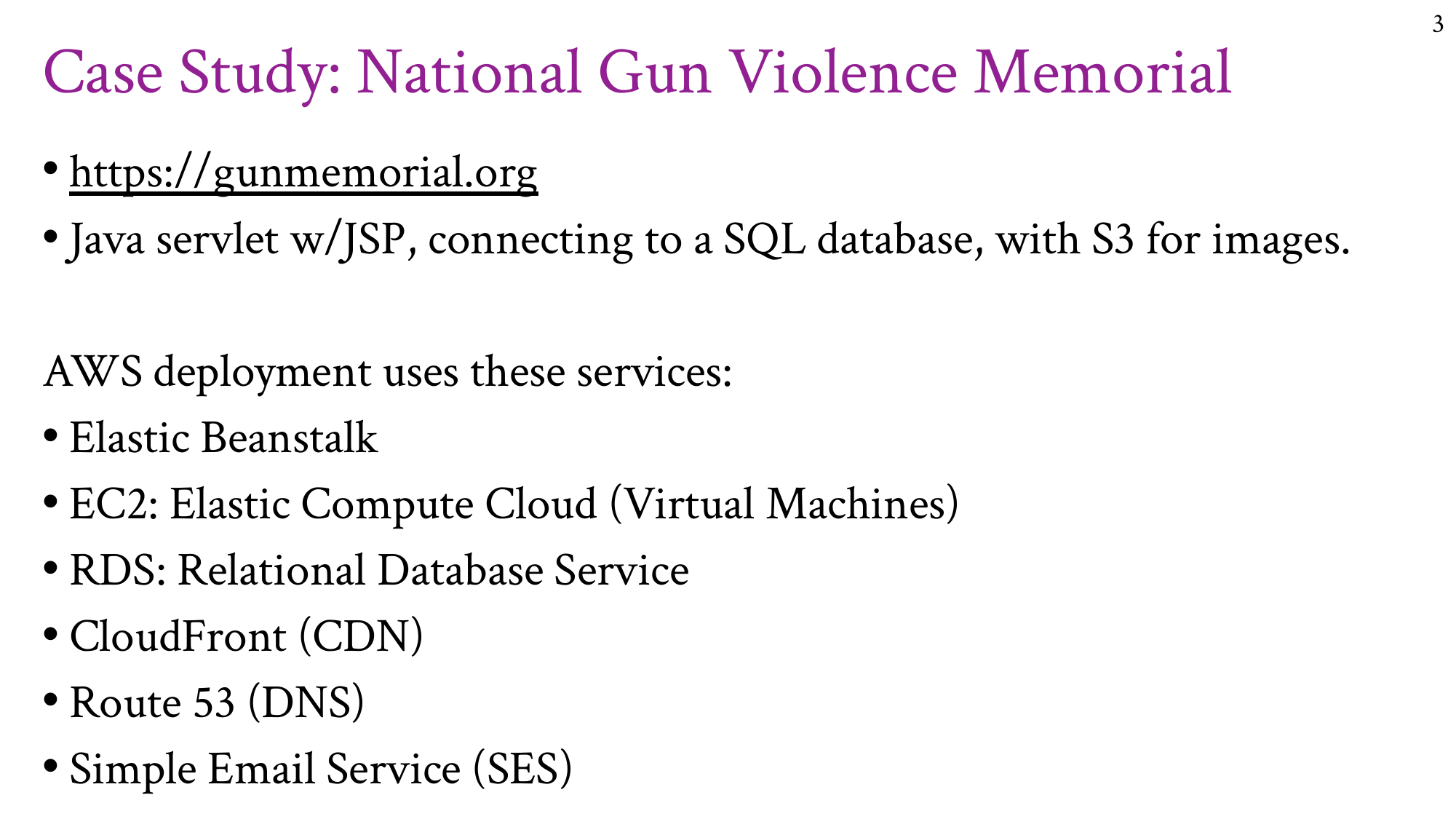

# Case Study: National Gun Violence Memorial
https://gunmemorial.org
Java servlet w/JSP, connecting to a SQL database, with S3 for images.

AWS deployment uses these services:
Elastic Beanstalk
EC2: Elastic Compute Cloud (Virtual Machines)
RDS: Relational Database Service
CloudFront (CDN)
Route 53 (DNS)
Simple Email Service (SES)